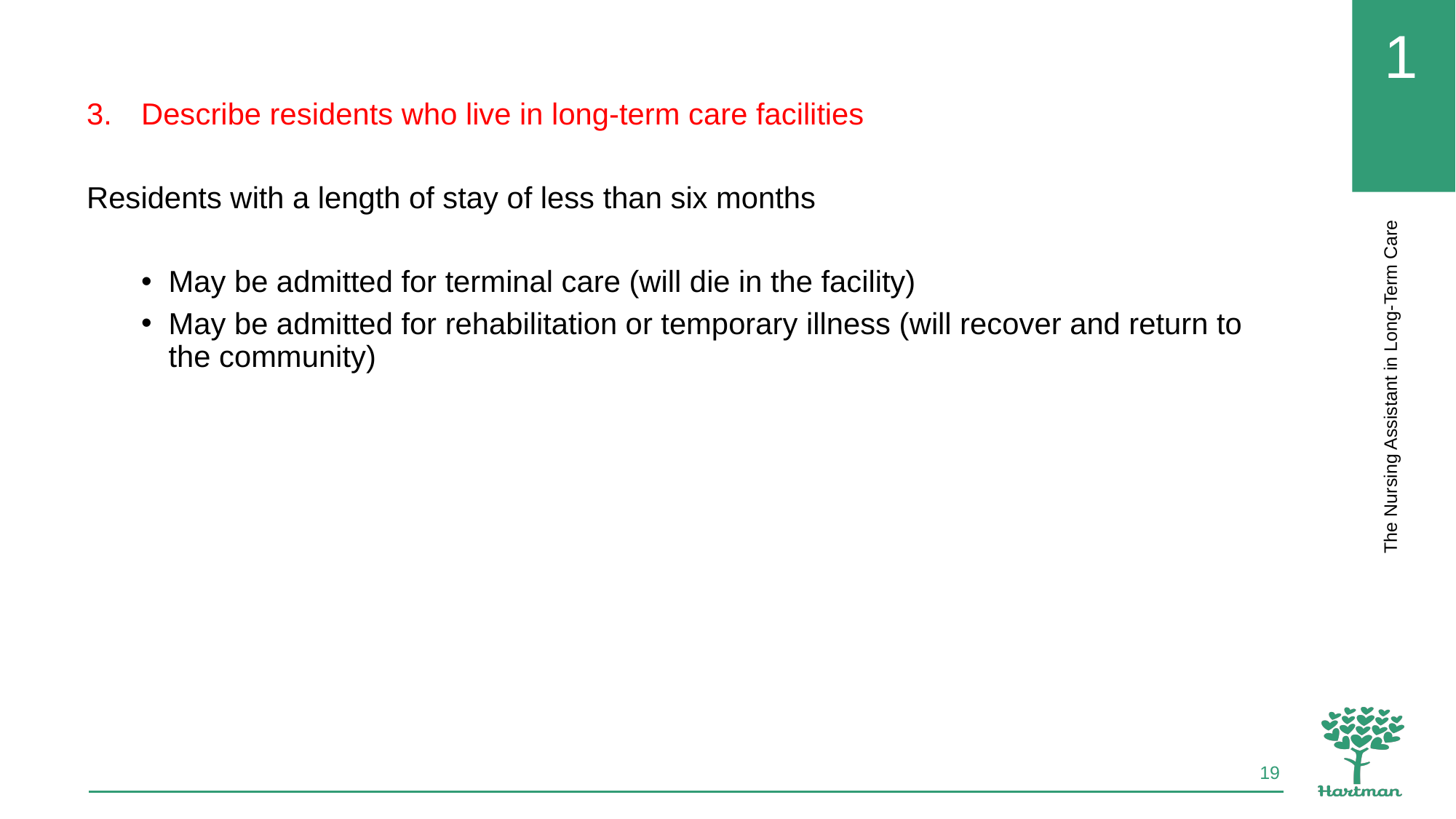

Describe residents who live in long-term care facilities

Residents with a length of stay of less than six months

May be admitted for terminal care (will die in the facility)
May be admitted for rehabilitation or temporary illness (will recover and return to the community)

19